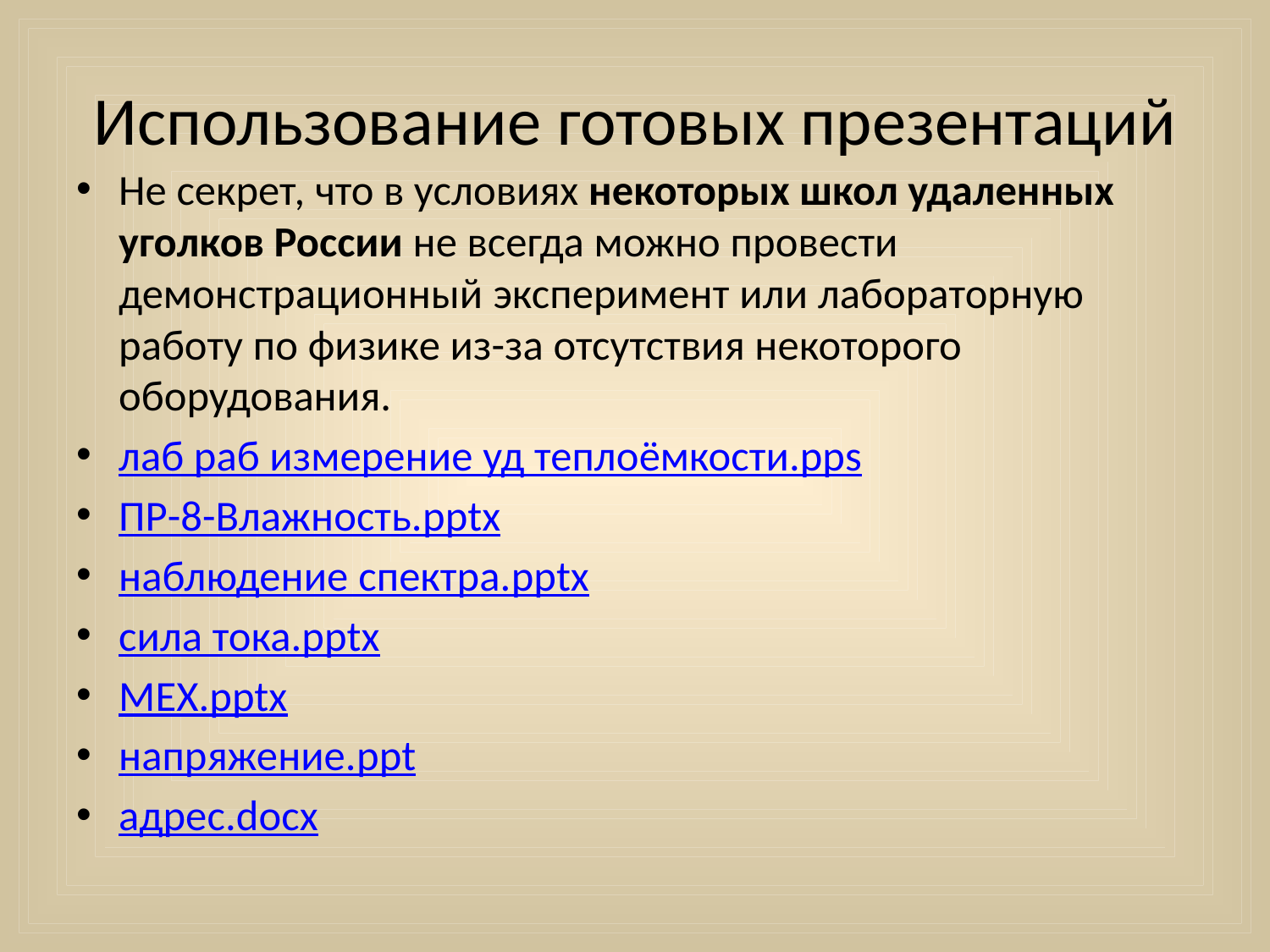

# Использование готовых презентаций
Не секрет, что в условиях некоторых школ удаленных уголков России не всегда можно провести демонстрационный эксперимент или лабораторную работу по физике из-за отсутствия некоторого оборудования.
лаб раб измерение уд теплоёмкости.pps
ПР-8-Влажность.pptx
наблюдение спектра.pptx
сила тока.pptx
MEX.pptx
напряжение.ppt
адрес.docx